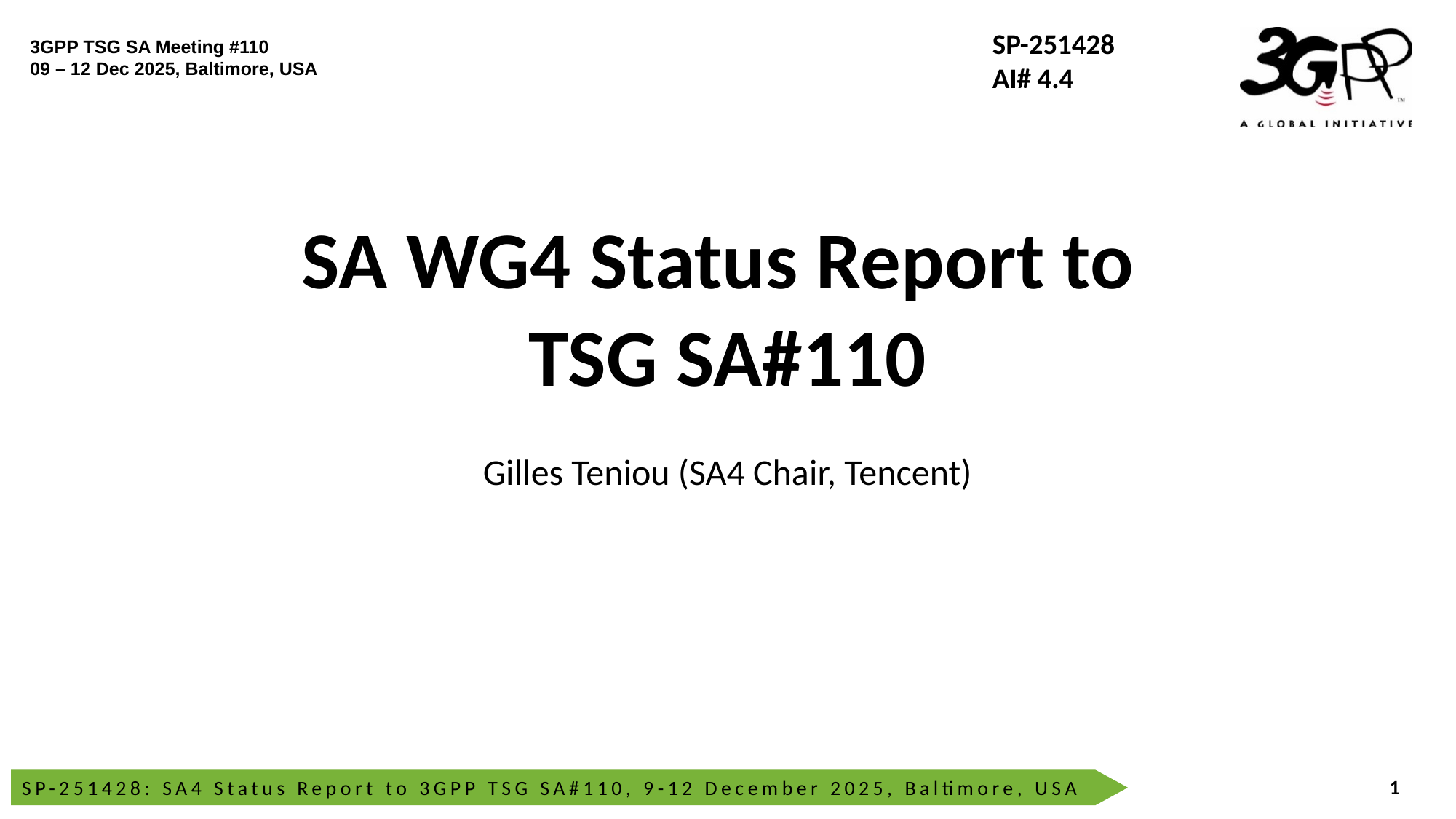

3GPP TSG SA Meeting #110
09 – 12 Dec 2025, Baltimore, USA
SP-251428
AI# 4.4
SA WG4 Status Report to
TSG SA#110
Gilles Teniou (SA4 Chair, Tencent)